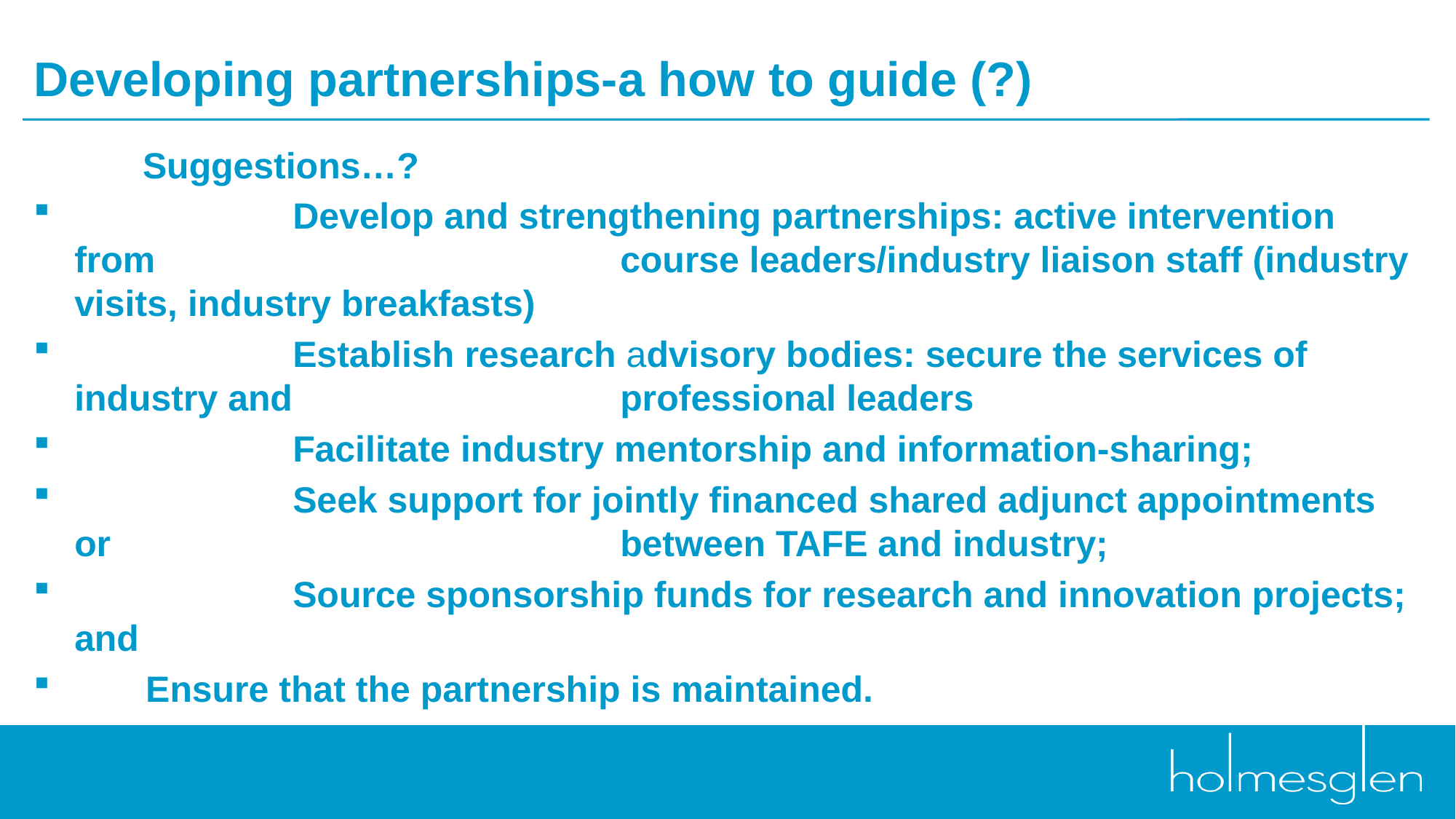

# Developing partnerships-a how to guide (?)
	Suggestions…?
		Develop and strengthening partnerships: active intervention from 					course leaders/industry liaison staff (industry visits, industry breakfasts)
	 	Establish research advisory bodies: secure the services of industry and 			professional leaders
		Facilitate industry mentorship and information-sharing;
		Seek support for jointly financed shared adjunct appointments or 			 		between TAFE and industry;
 		Source sponsorship funds for research and innovation projects; and
       Ensure that the partnership is maintained.